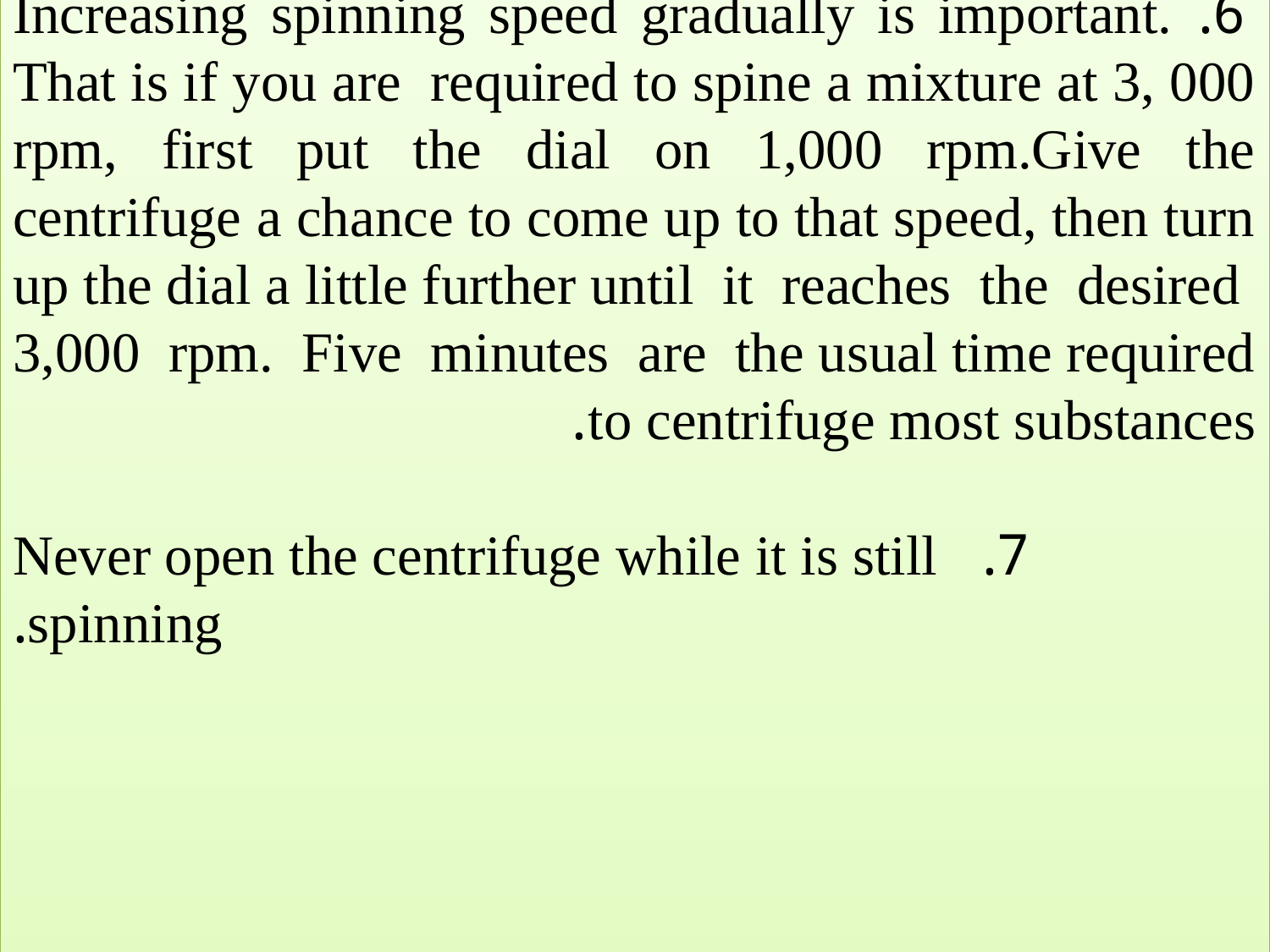

6. Increasing spinning speed gradually is important. That is if you are  required to spine a mixture at 3, 000 rpm, first put the dial on 1,000 rpm.Give the centrifuge a chance to come up to that speed, then turn up the dial a little further until  it  reaches  the  desired  3,000  rpm.  Five  minutes  are  the usual time required to centrifuge most substances.
7.   Never open the centrifuge while it is still spinning.